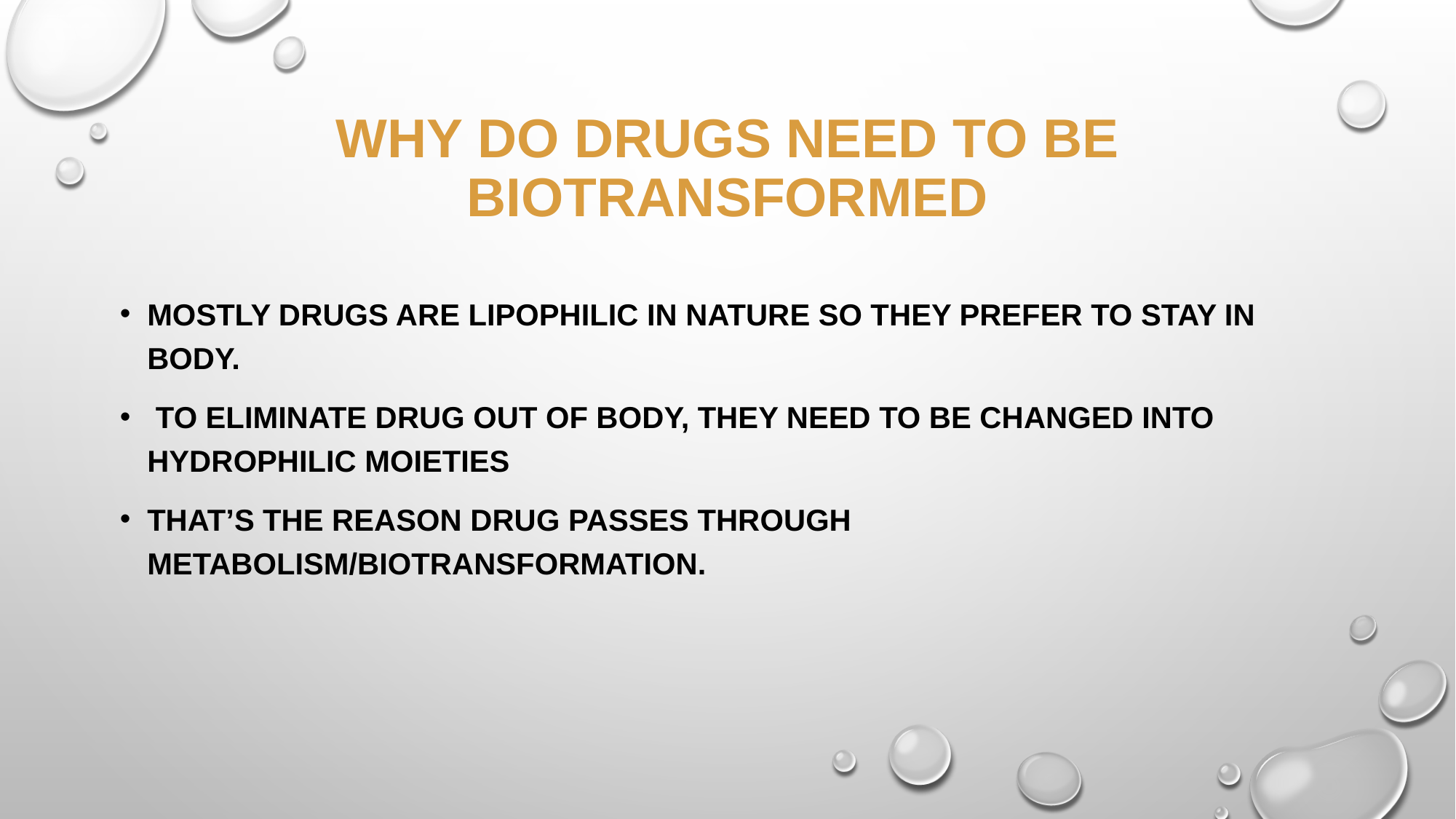

# Why do drugs need to be biotransformed
Mostly drugs are lipophilic in nature so they prefer to stay in body.
 To eliminate drug out of body, they need to be changed into hydrophilic moieties
That’s the reason drug passes through metabolism/biotransformation.